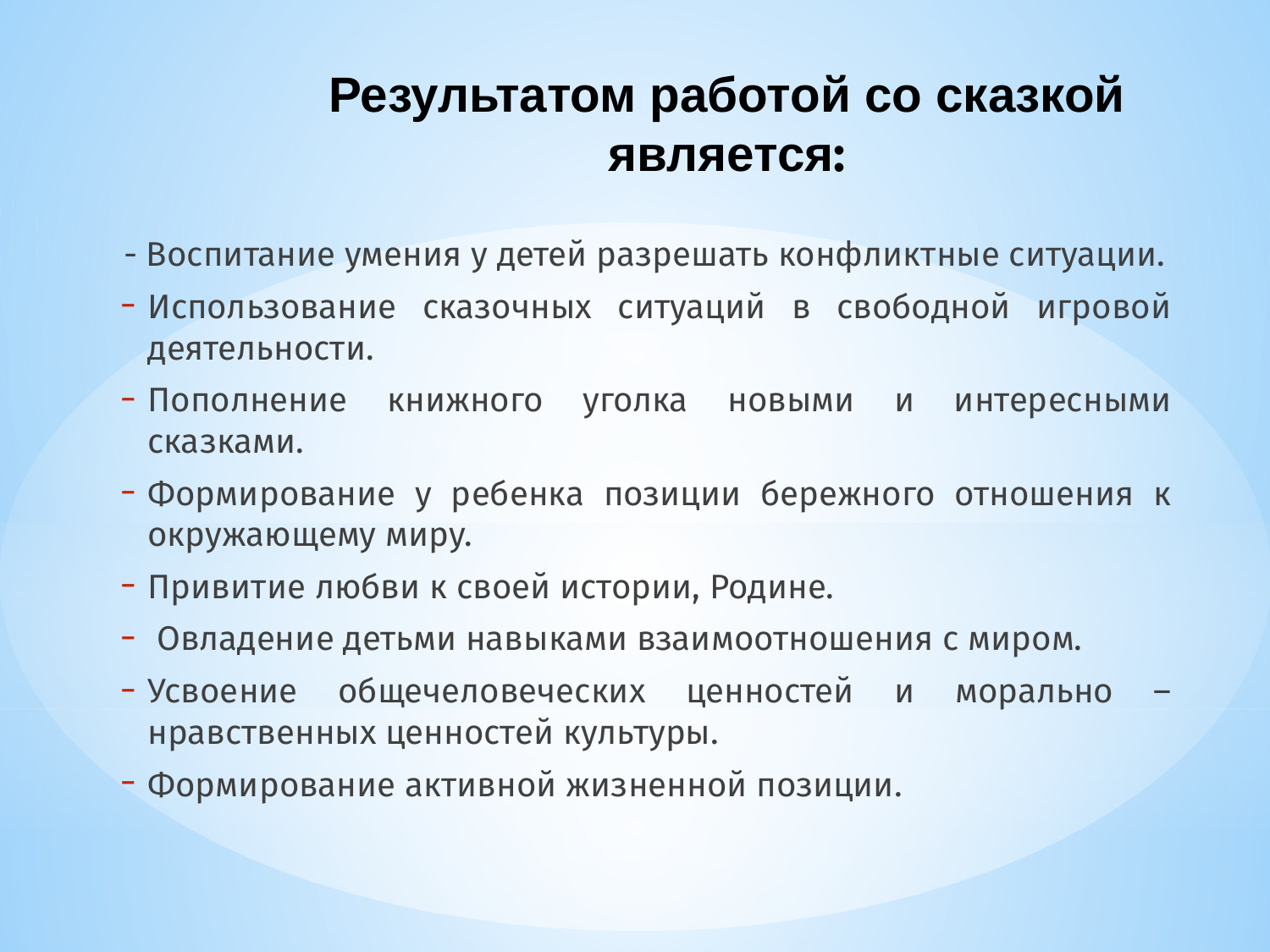

# Результатом работой со сказкой является:
- Воспитание умения у детей разрешать конфликтные ситуации.
Использование сказочных ситуаций в свободной игровой деятельности.
Пополнение книжного уголка новыми и интересными сказками.
Формирование у ребенка позиции бережного отношения к окружающему миру.
Привитие любви к своей истории, Родине.
 Овладение детьми навыками взаимоотношения с миром.
Усвоение общечеловеческих ценностей и морально – нравственных ценностей культуры.
Формирование активной жизненной позиции.